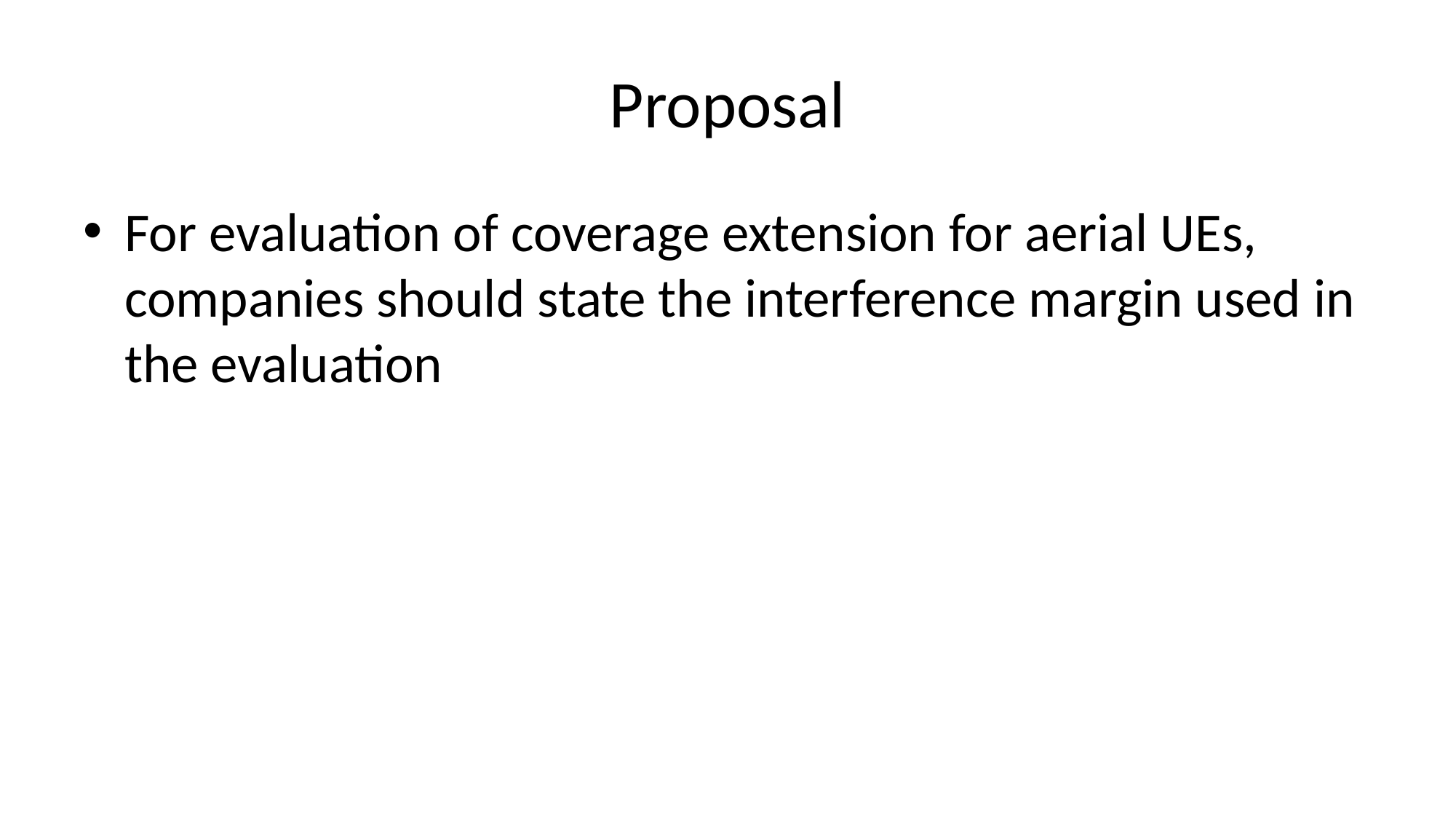

# Proposal
For evaluation of coverage extension for aerial UEs, companies should state the interference margin used in the evaluation